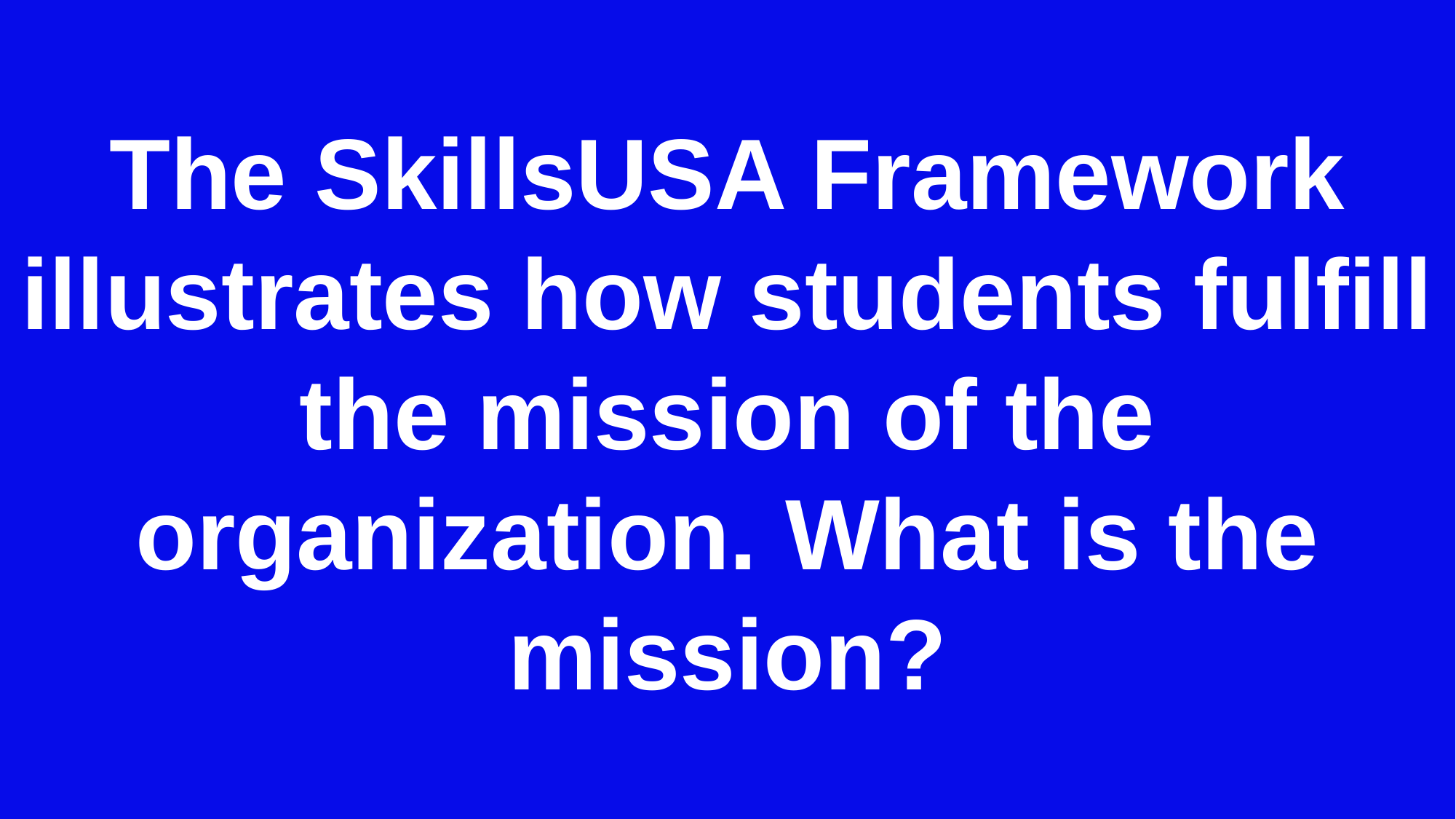

The SkillsUSA Framework illustrates how students fulfill the mission of the organization. What is the mission?